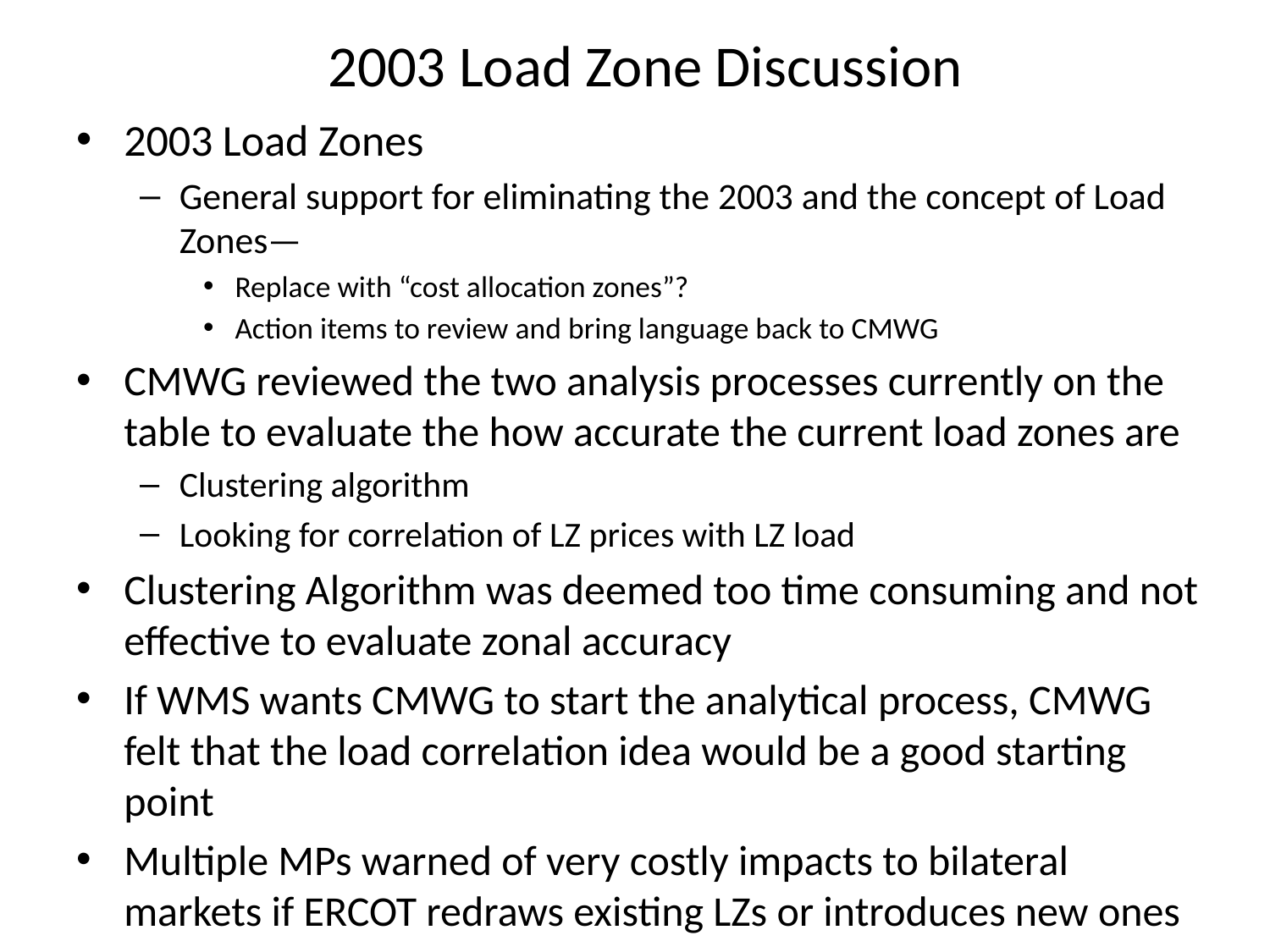

# 2003 Load Zone Discussion
2003 Load Zones
General support for eliminating the 2003 and the concept of Load Zones—
Replace with “cost allocation zones”?
Action items to review and bring language back to CMWG
CMWG reviewed the two analysis processes currently on the table to evaluate the how accurate the current load zones are
Clustering algorithm
Looking for correlation of LZ prices with LZ load
Clustering Algorithm was deemed too time consuming and not effective to evaluate zonal accuracy
If WMS wants CMWG to start the analytical process, CMWG felt that the load correlation idea would be a good starting point
Multiple MPs warned of very costly impacts to bilateral markets if ERCOT redraws existing LZs or introduces new ones